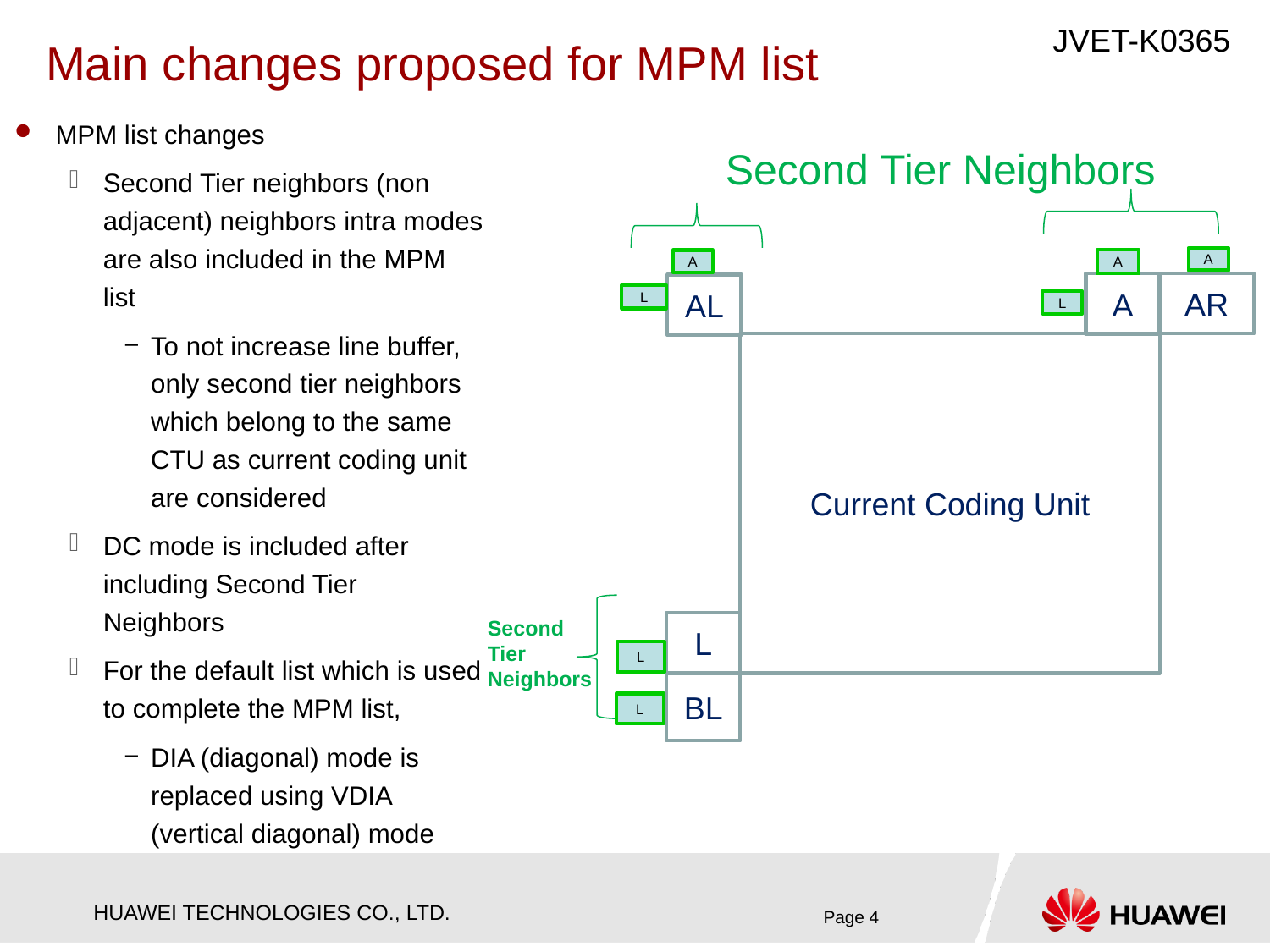

# Main changes proposed for MPM list
MPM list changes
Second Tier neighbors (non adjacent) neighbors intra modes are also included in the MPM list
To not increase line buffer, only second tier neighbors which belong to the same CTU as current coding unit are considered
DC mode is included after including Second Tier Neighbors
For the default list which is used to complete the MPM list,
DIA (diagonal) mode is replaced using VDIA (vertical diagonal) mode

Second Tier Neighbors

A
A
A
AR
A
AL
Current Coding Unit
L
BL
L
L

Second Tier
Neighbors
L
L

Page 4